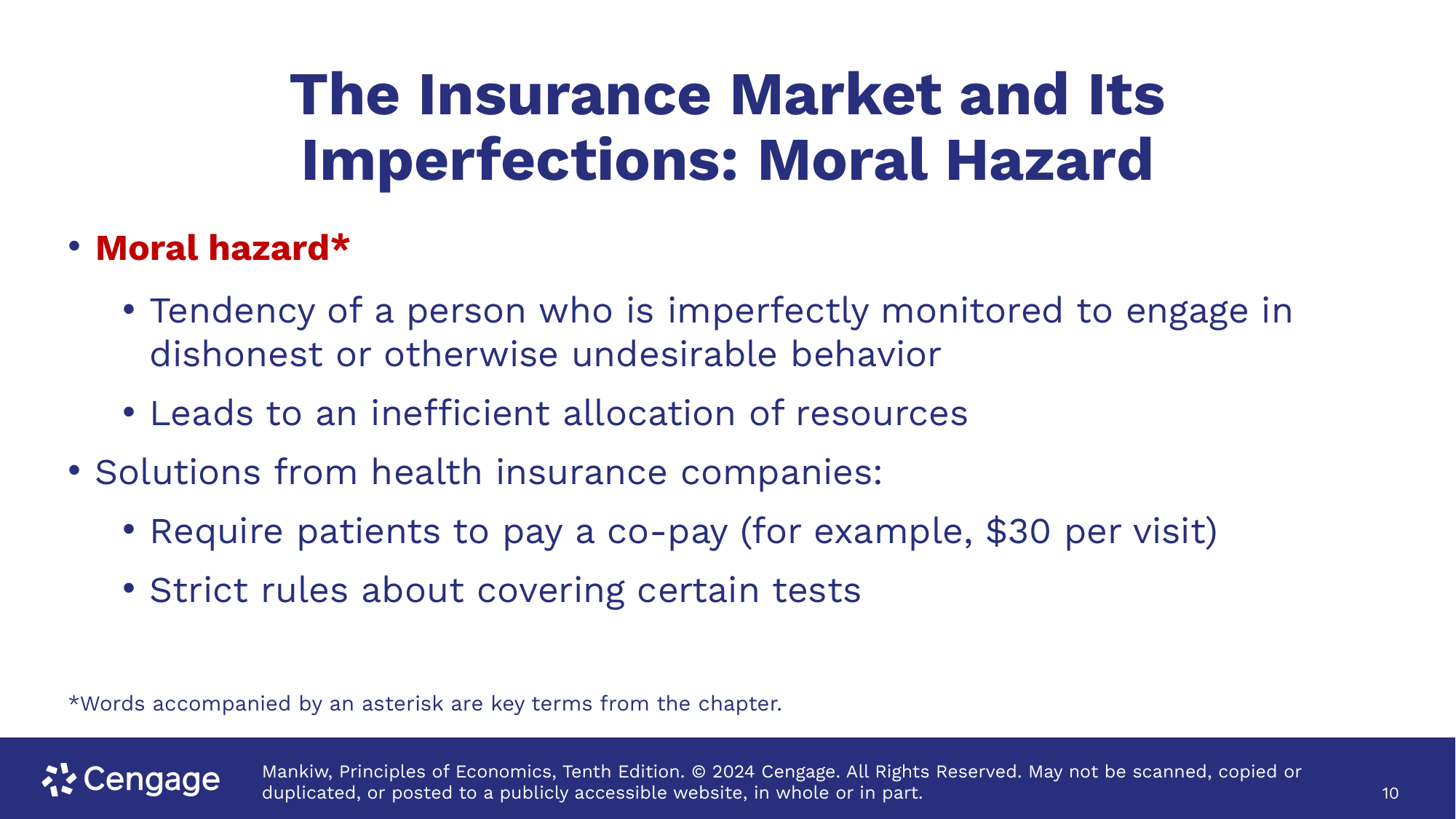

# The Insurance Market and Its Imperfections: Moral Hazard
Moral hazard*
Tendency of a person who is imperfectly monitored to engage in dishonest or otherwise undesirable behavior
Leads to an inefficient allocation of resources
Solutions from health insurance companies:
Require patients to pay a co-pay (for example, $30 per visit)
Strict rules about covering certain tests
*Words accompanied by an asterisk are key terms from the chapter.